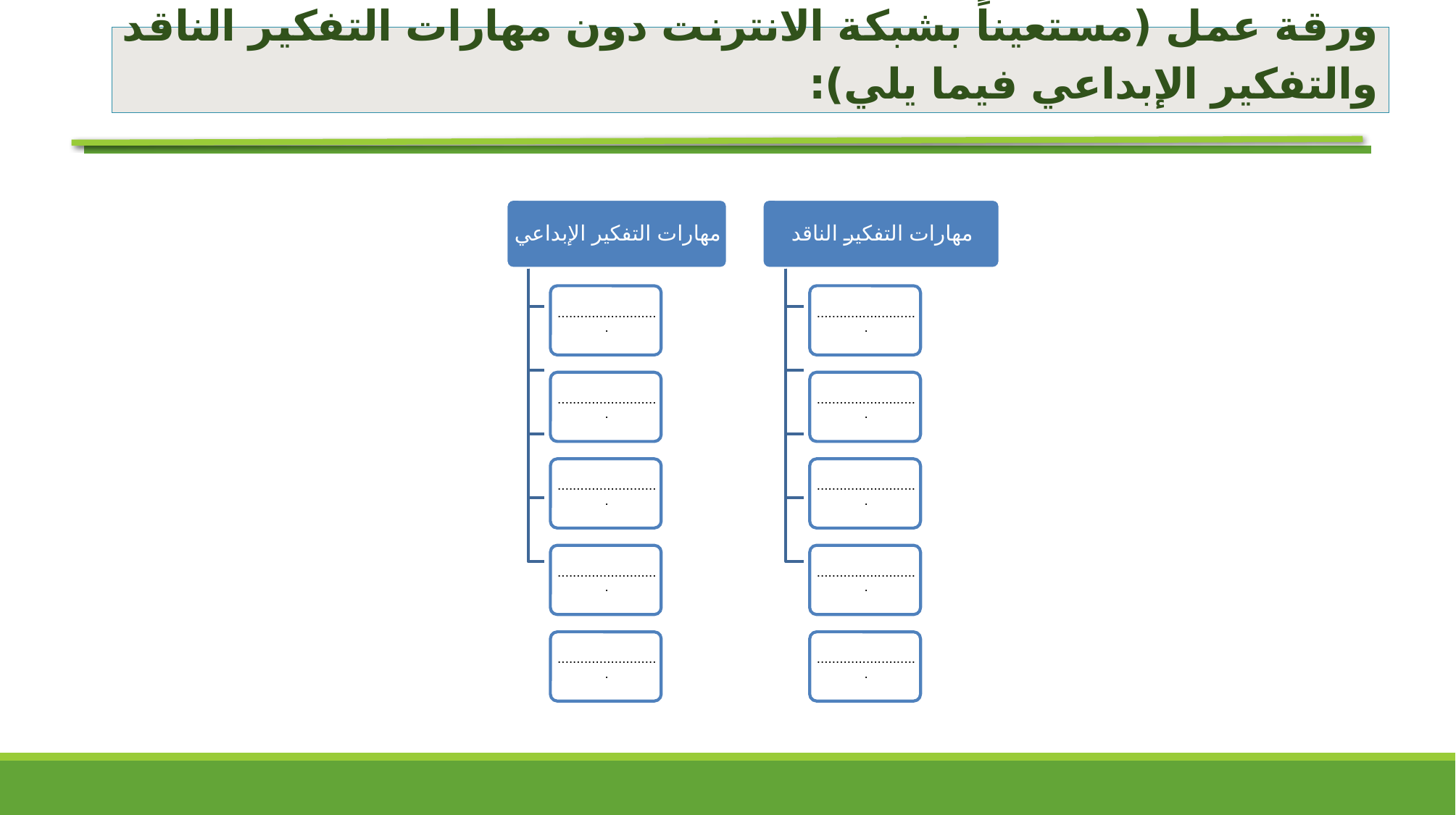

# ورقة عمل (مستعيناً بشبكة الانترنت دون مهارات التفكير الناقد والتفكير الإبداعي فيما يلي):
مهارات التفكير الإبداعي
...........................
...........................
...........................
...........................
...........................
مهارات التفكير الناقد
...........................
...........................
...........................
...........................
...........................